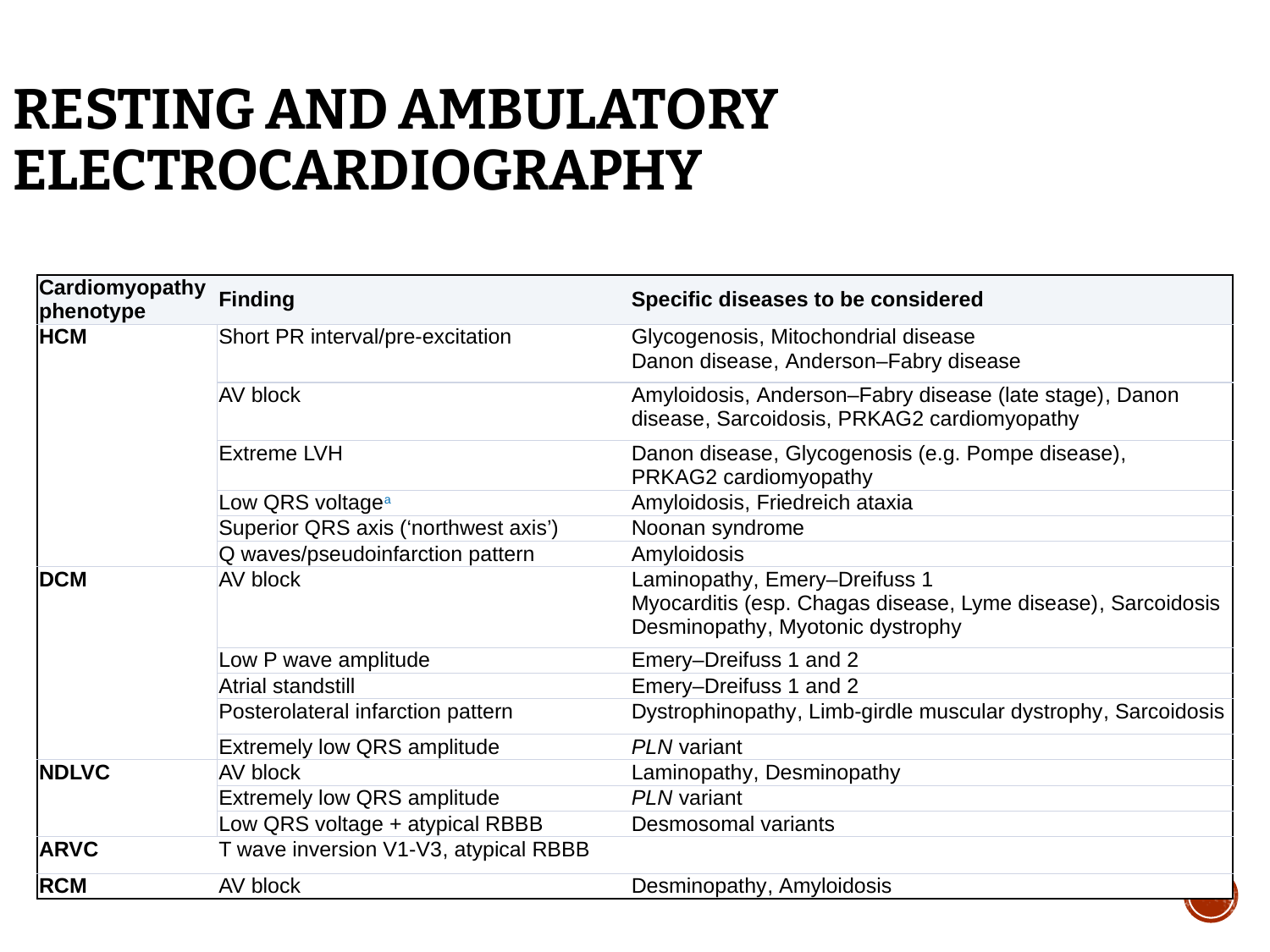

# Resting and ambulatory electrocardiography
| Cardiomyopathy phenotype | Finding | Specific diseases to be considered |
| --- | --- | --- |
| HCM | Short PR interval/pre-excitation | Glycogenosis, Mitochondrial disease  Danon disease, Anderson–Fabry disease |
|  | AV block | Amyloidosis, Anderson–Fabry disease (late stage), Danon disease, Sarcoidosis, PRKAG2 cardiomyopathy |
|  | Extreme LVH | Danon disease, Glycogenosis (e.g. Pompe disease), PRKAG2 cardiomyopathy |
|  | Low QRS voltagea | Amyloidosis, Friedreich ataxia |
|  | Superior QRS axis (‘northwest axis’) | Noonan syndrome |
|  | Q waves/pseudoinfarction pattern | Amyloidosis |
| DCM | AV block | Laminopathy, Emery–Dreifuss 1 Myocarditis (esp. Chagas disease, Lyme disease), Sarcoidosis Desminopathy, Myotonic dystrophy |
|  | Low P wave amplitude | Emery–Dreifuss 1 and 2 |
|  | Atrial standstill | Emery–Dreifuss 1 and 2 |
|  | Posterolateral infarction pattern | Dystrophinopathy, Limb-girdle muscular dystrophy, Sarcoidosis |
|  | Extremely low QRS amplitude | PLN variant |
| NDLVC | AV block | Laminopathy, Desminopathy |
|  | Extremely low QRS amplitude | PLN variant |
|  | Low QRS voltage + atypical RBBB | Desmosomal variants |
| ARVC | T wave inversion V1-V3, atypical RBBB |  |
| RCM | AV block | Desminopathy, Amyloidosis |